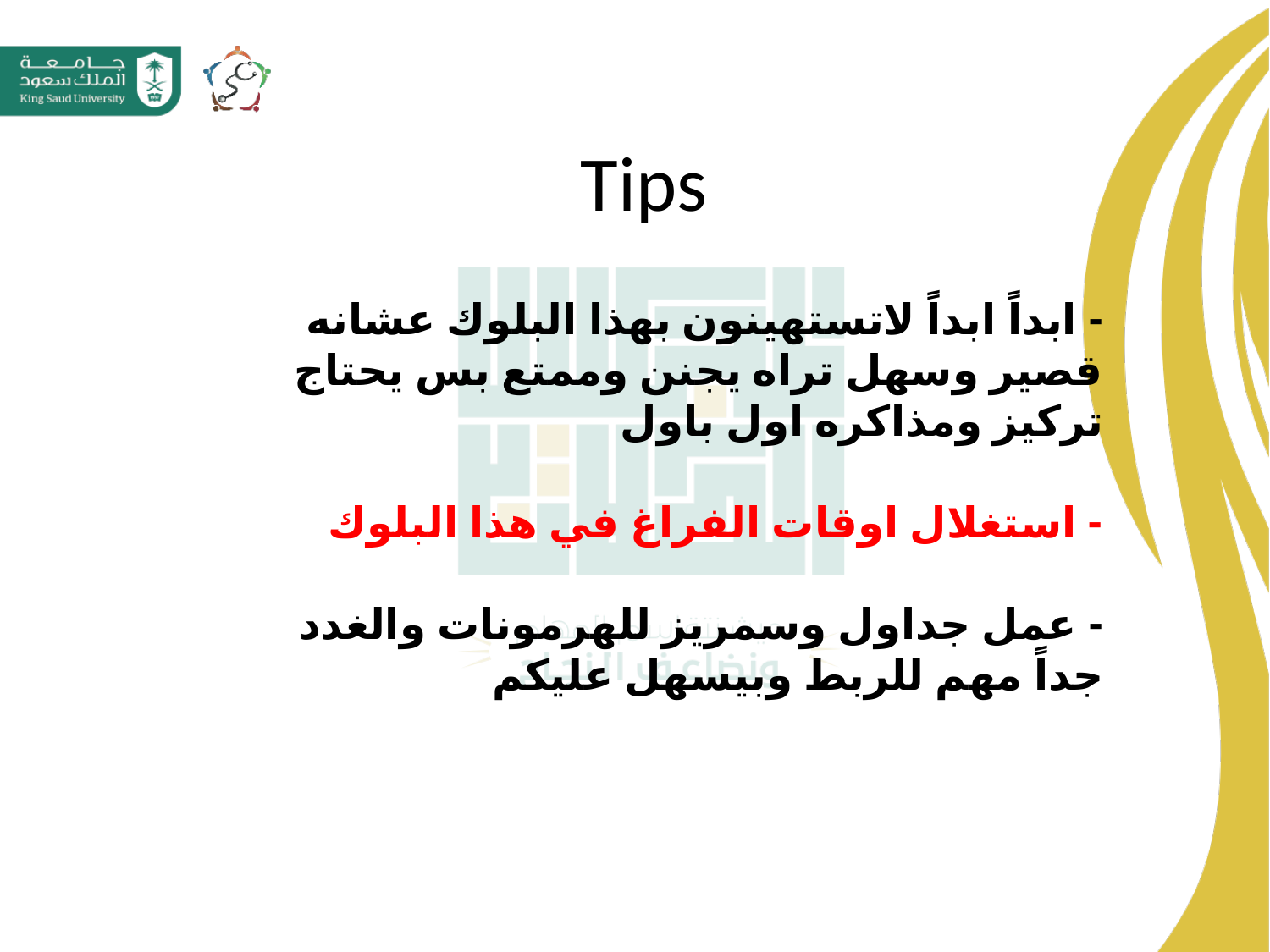

# Tips
- ابداً ابداً لاتستهينون بهذا البلوك عشانه قصير وسهل تراه يجنن وممتع بس يحتاج تركيز ومذاكره اول باول

- استغلال اوقات الفراغ في هذا البلوك

- عمل جداول وسمريز للهرمونات والغدد جداً مهم للربط وبيسهل عليكم